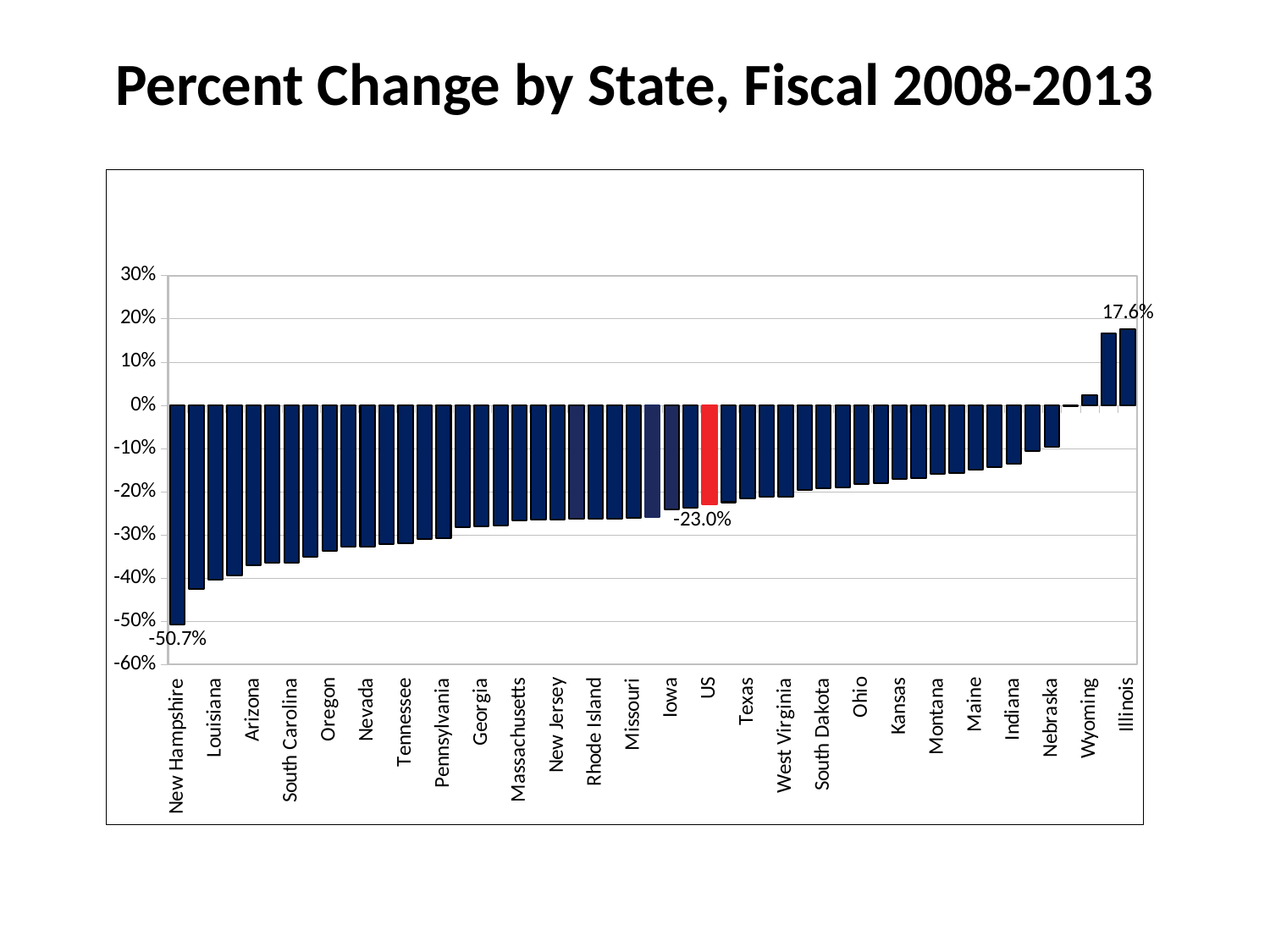

# Percent Change by State, Fiscal 2008-2013

### Chart

| Category |  |
|---|---|
| New Hampshire | -0.5072377225954966 |
| Florida | -0.4253340731379607 |
| Louisiana | -0.40302734738863266 |
| Alabama | -0.39438281745076753 |
| Arizona | -0.3713072543544938 |
| Idaho | -0.3651002101991812 |
| South Carolina | -0.36484429804292734 |
| Washington | -0.35041895075593665 |
| Oregon | -0.33793749477917717 |
| Minnesota | -0.32814417820665814 |
| Nevada | -0.32648584988097434 |
| Colorado | -0.32056058445821417 |
| Tennessee | -0.3194802046220262 |
| Utah | -0.31020763571699494 |
| Pennsylvania | -0.3078714630410749 |
| Virginia | -0.2831818117448082 |
| Georgia | -0.2797170886057354 |
| Hawaii | -0.27750167006416854 |
| Massachusetts | -0.2672310274004431 |
| Connecticut | -0.26553630550343166 |
| New Jersey | -0.26504776904205946 |
| Mississippi | -0.2633034071651566 |
| Rhode Island | -0.26287496252033893 |
| Michigan | -0.26197494372918806 |
| Missouri | -0.26142343353900444 |
| Delaware | -0.2582998408592429 |
| Iowa | -0.24104437424693526 |
| Kentucky | -0.23761823879739613 |
| US | -0.2295356038056821 |
| Arkansas | -0.2245933997050635 |
| Texas | -0.2158387319821946 |
| Oklahoma | -0.21134939920320112 |
| West Virginia | -0.21077786072357557 |
| Maryland | -0.1969217160868337 |
| South Dakota | -0.1922215357015532 |
| North Carolina | -0.18938443740355604 |
| Ohio | -0.18153315533554842 |
| California | -0.1795639852583719 |
| Kansas | -0.1698903053530716 |
| New Mexico | -0.168612683270102 |
| Montana | -0.15820242657895933 |
| Wisconsin | -0.15769516653593113 |
| Maine | -0.14925496816427938 |
| Vermont | -0.1441918597244068 |
| Indiana | -0.13452352954145705 |
| New York | -0.10545135029292964 |
| Nebraska | -0.0956297251158269 |
| Alaska | -0.0014918472118803181 |
| Wyoming | 0.023162195580276528 |
| North Dakota | 0.16688073340801013 |
| Illinois | 0.17636317429440454 |